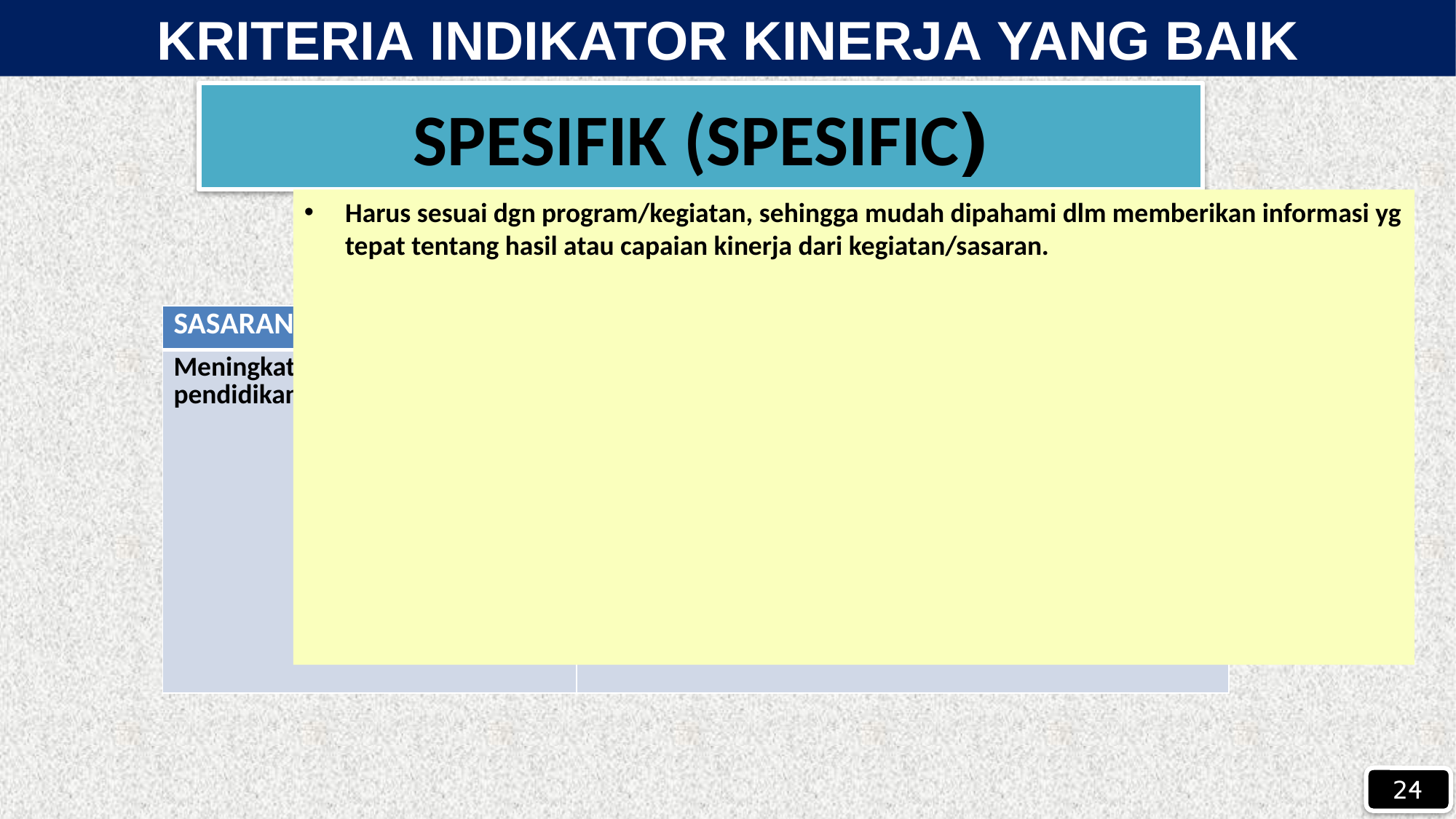

KRITERIA INDIKATOR KINERJA YANG BAIK
# SPESIFIK (SPESIFIC)
Harus sesuai dgn program/kegiatan, sehingga mudah dipahami dlm memberikan informasi yg tepat tentang hasil atau capaian kinerja dari kegiatan/sasaran.
| SASARAN | INDIKATOR |
| --- | --- |
| Meningkatnya tingkat kualitas pendidikan masyarakat | Jumlah masyarakat yang melek huruf dalam tahun x mencapai a%. Tingkat partisipasi pendidikan masyarakat (SD, SLTP, SLTA, PT) dalam tahun x mencapai a%. Tingkat ketersediaan sarana pendidikan dalam tahun x mencapai a%. Tingkat ketersediaan tenaga pengajar dalam tahun x mencapai a%. |
24